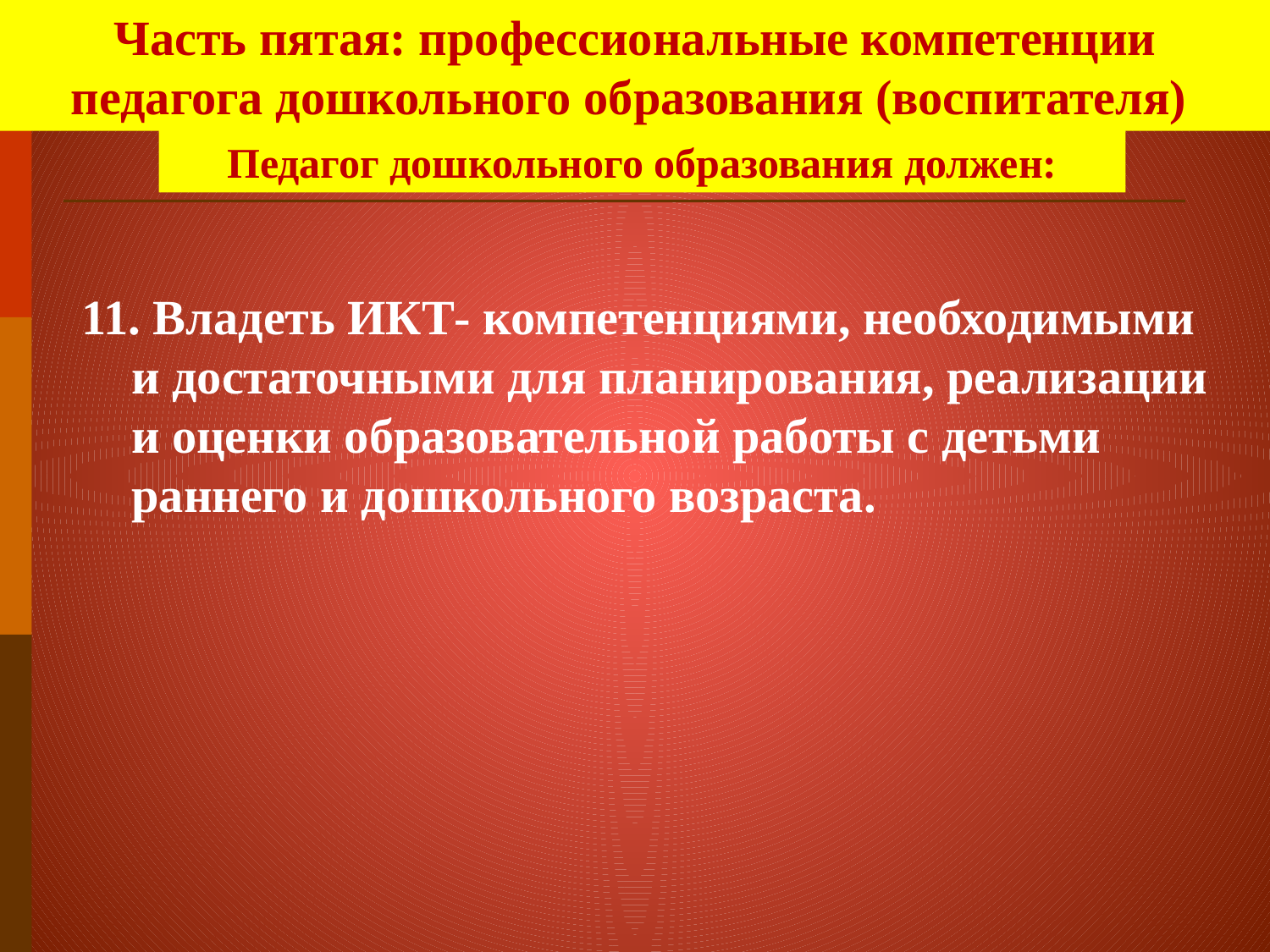

Часть пятая: профессиональные компетенции педагога дошкольного образования (воспитателя)
Педагог дошкольного образования должен:
11. Владеть ИКТ- компетенциями, необходимыми и достаточными для планирования, реализации и оценки образовательной работы с детьми раннего и дошкольного возраста.